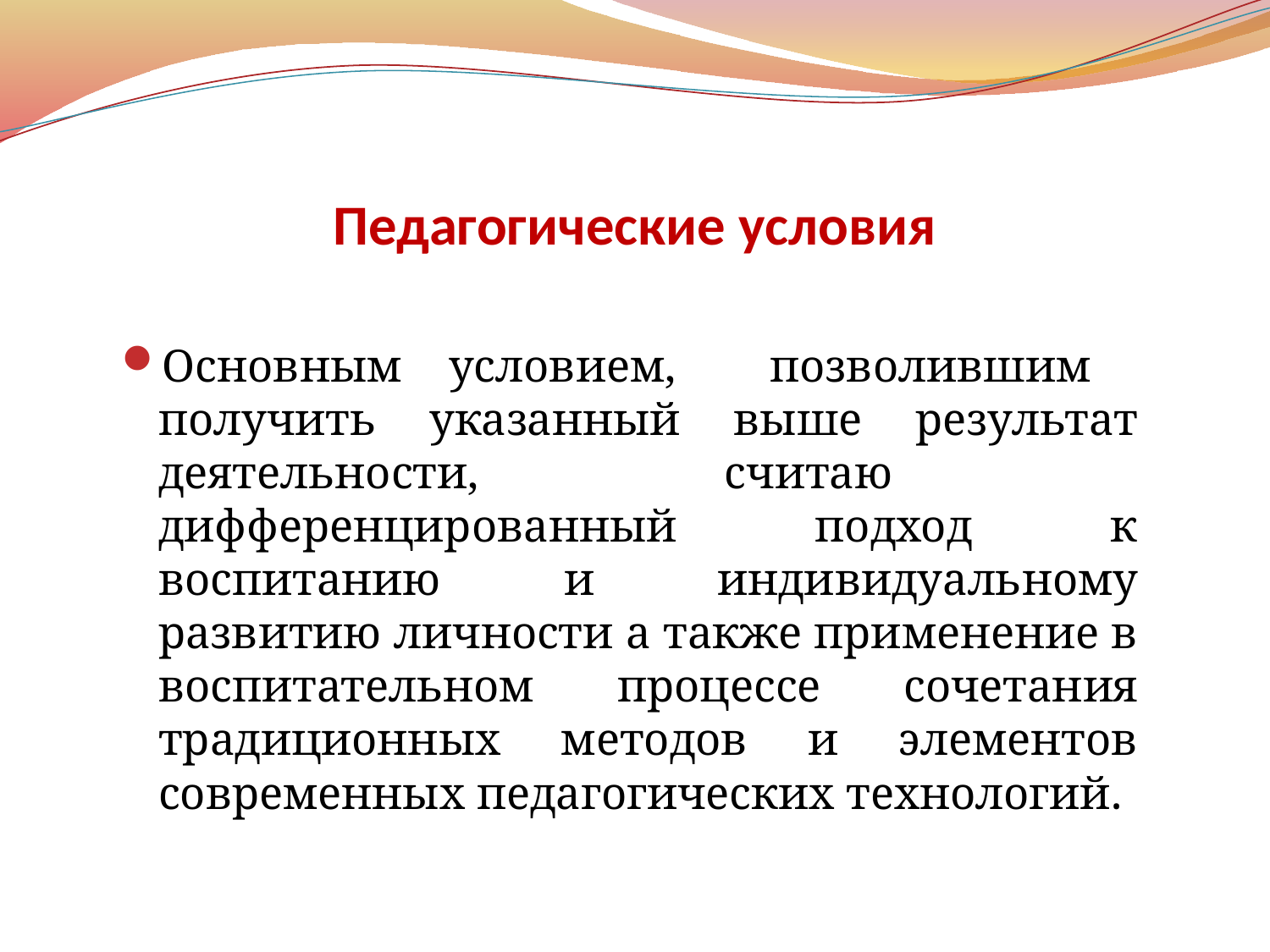

# Педагогические условия

Основным условием,  позволившим  получить указанный выше результат деятельности, считаю  дифференцированный подход к воспитанию и индивидуальному развитию личности а также применение в воспитательном процессе сочетания традиционных методов и элементов современных педагогических технологий.